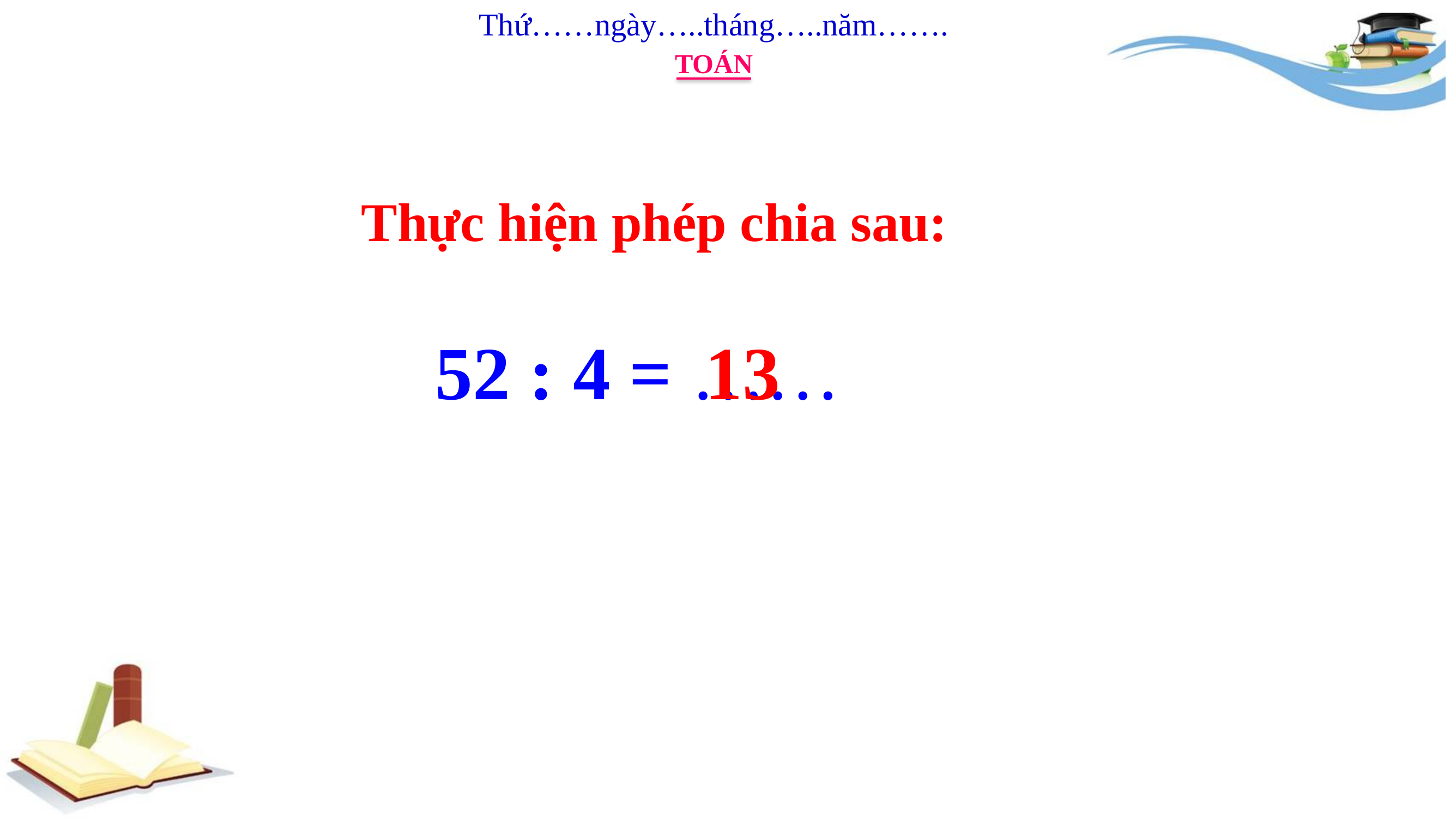

Thứ……ngày…..tháng…..năm…….
TOÁN
Thực hiện phép chia sau:
52 : 4 = ……
13